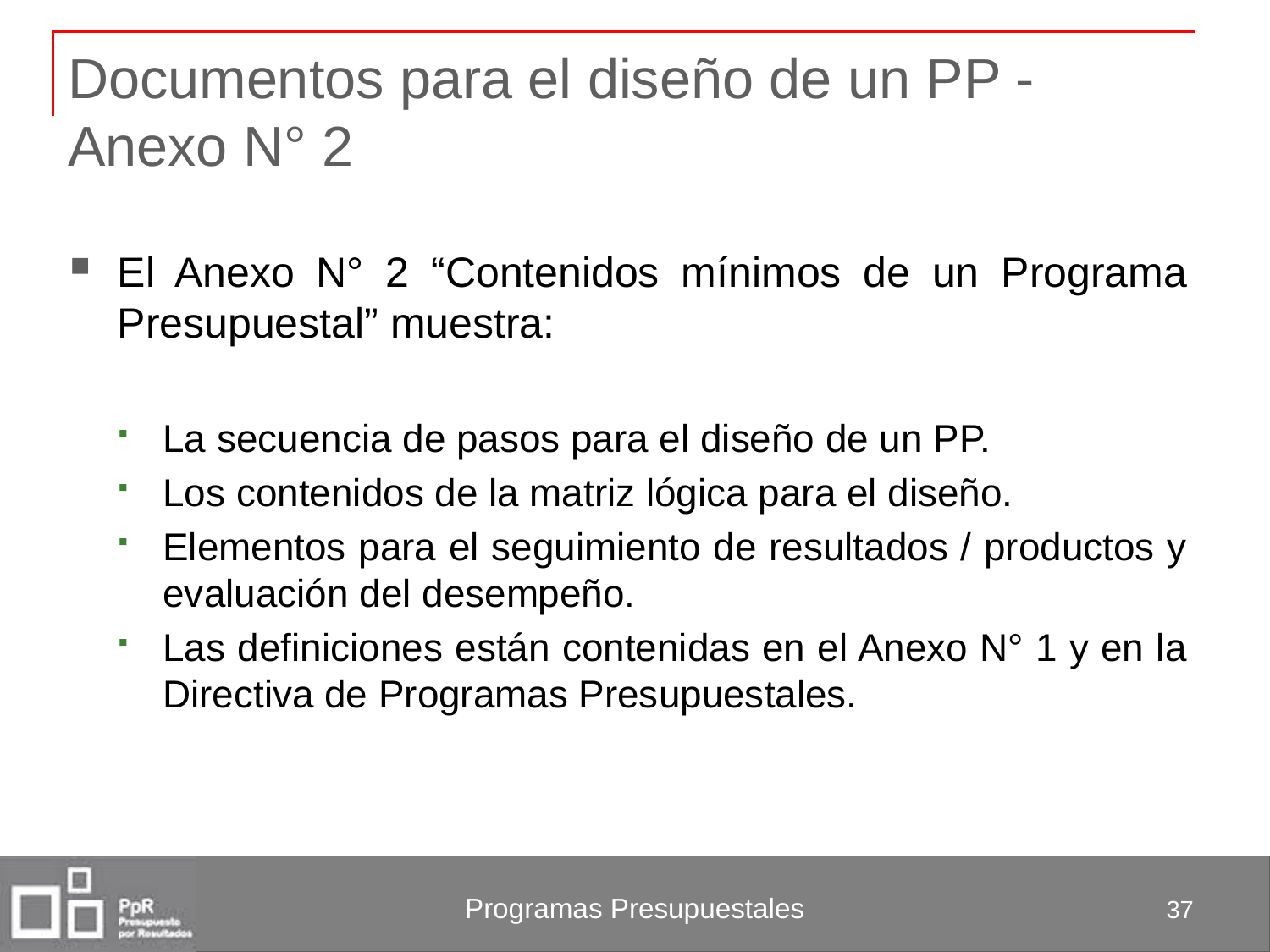

# Documentos para el diseño de un PP - Anexo N° 2
El Anexo N° 2 “Contenidos mínimos de un Programa Presupuestal” muestra:

La secuencia de pasos para el diseño de un PP.
Los contenidos de la matriz lógica para el diseño.
Elementos para el seguimiento de resultados / productos y evaluación del desempeño.
Las definiciones están contenidas en el Anexo N° 1 y en la Directiva de Programas Presupuestales.
37
Programas Presupuestales